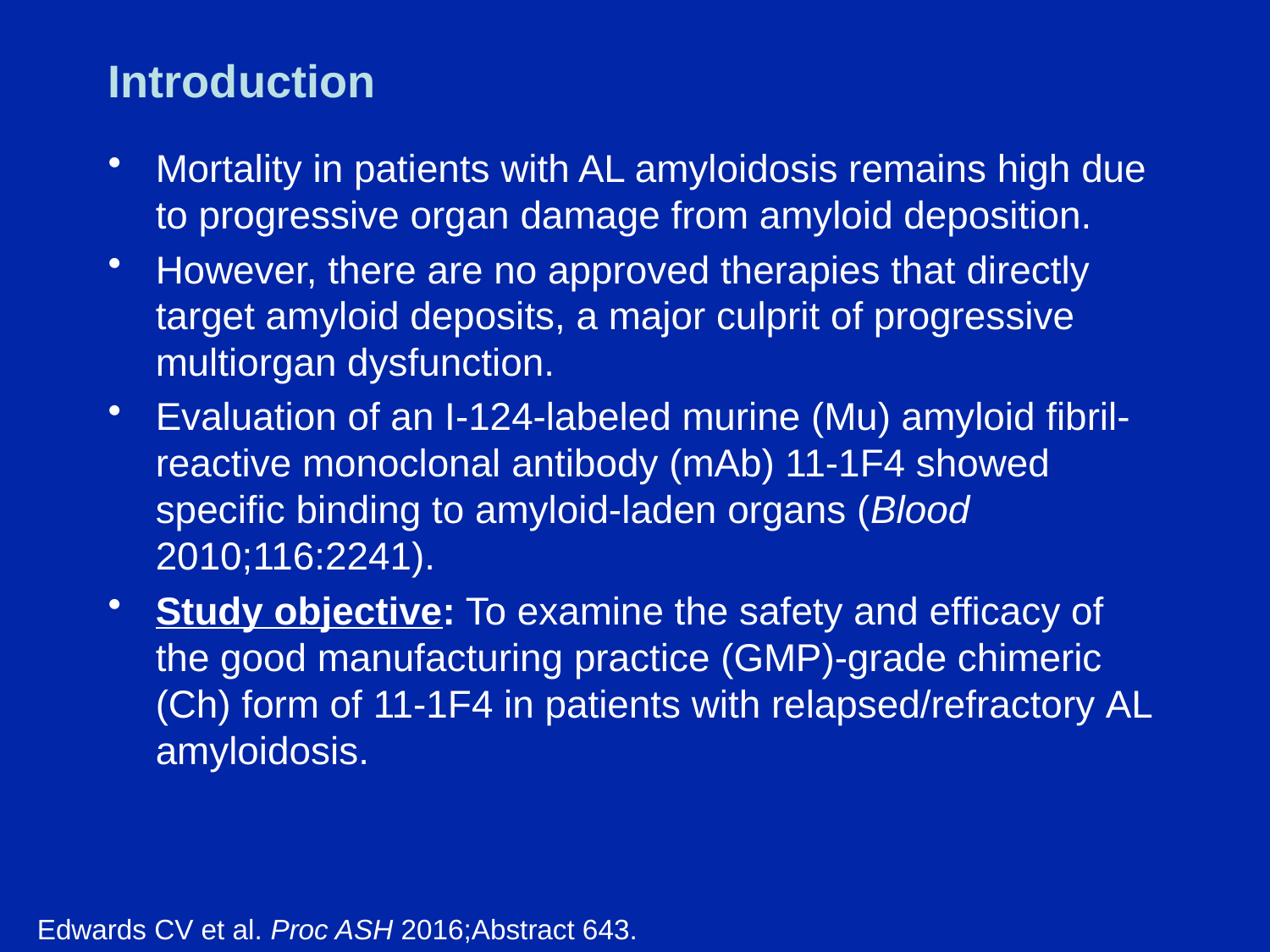

# Introduction
Mortality in patients with AL amyloidosis remains high due to progressive organ damage from amyloid deposition.
However, there are no approved therapies that directly target amyloid deposits, a major culprit of progressive multiorgan dysfunction.
Evaluation of an I-124-labeled murine (Mu) amyloid fibril-reactive monoclonal antibody (mAb) 11-1F4 showed specific binding to amyloid-laden organs (Blood 2010;116:2241).
Study objective: To examine the safety and efficacy of the good manufacturing practice (GMP)-grade chimeric (Ch) form of 11-1F4 in patients with relapsed/refractory AL amyloidosis.
Edwards CV et al. Proc ASH 2016;Abstract 643.